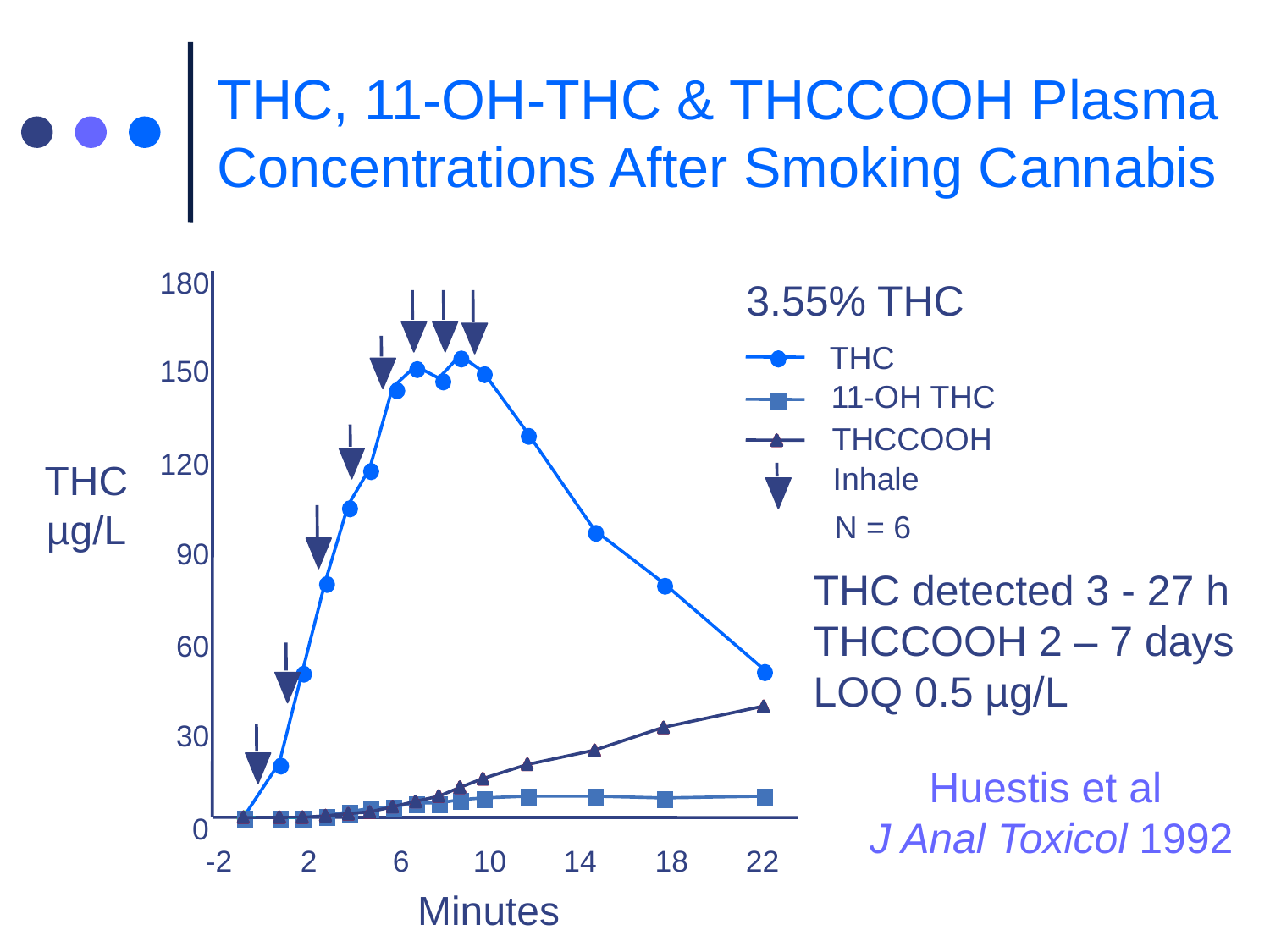

# THC, 11-OH-THC & THCCOOH Plasma Concentrations After Smoking Cannabis
180
3.55% THC

THC

150

11-OH THC

THCCOOH

120

THC
Inhale

µg/L

N = 6

90

60

30

0

-2
2
6
10
14
18
22
Minutes
THC detected 3 - 27 h THCCOOH 2 – 7 days
LOQ 0.5 µg/L
Huestis et al
J Anal Toxicol 1992